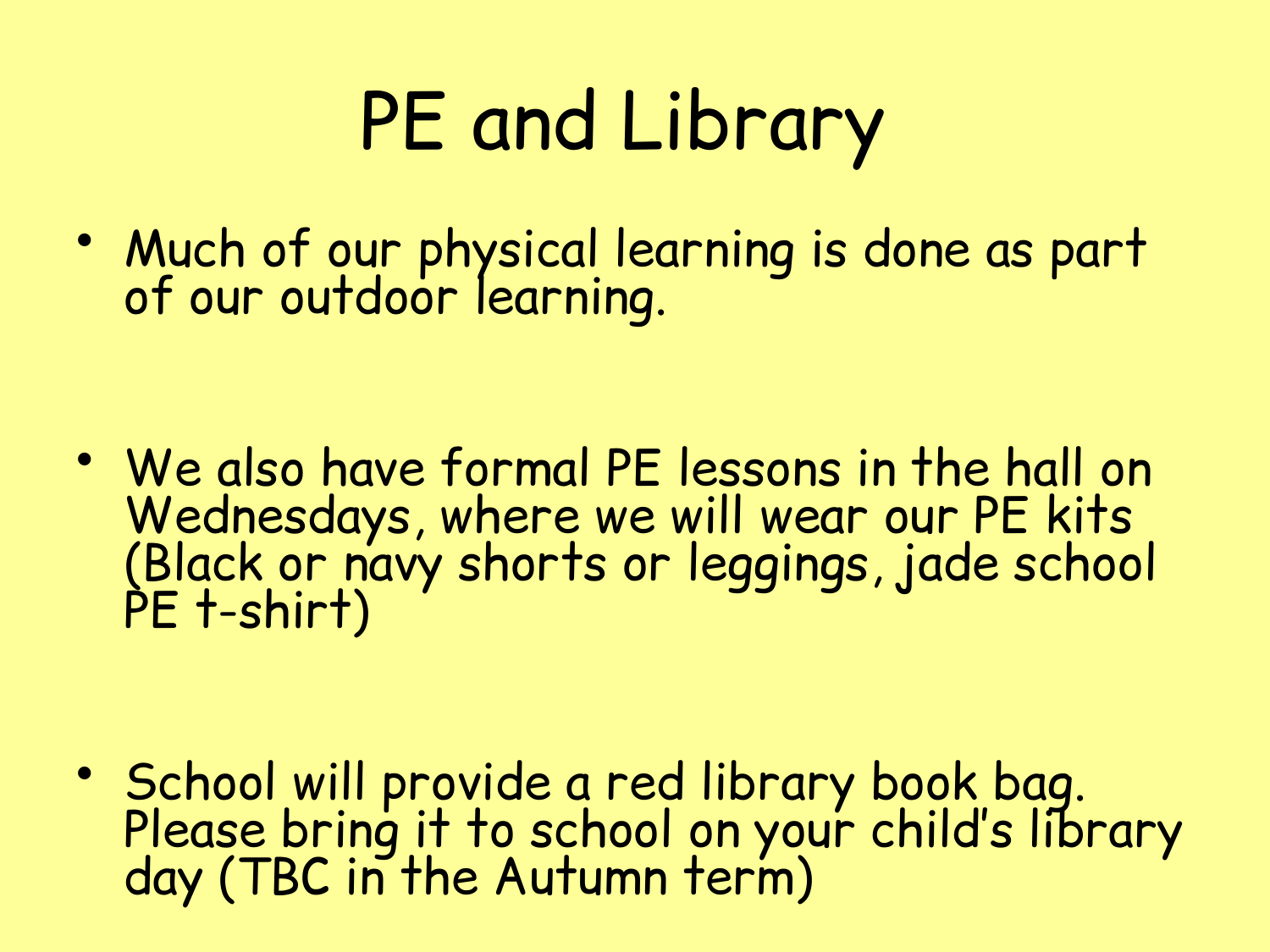

# PE and Library
Much of our physical learning is done as part of our outdoor learning.

We also have formal PE lessons in the hall on Wednesdays, where we will wear our PE kits (Black or navy shorts or leggings, jade school PE t-shirt)

School will provide a red library book bag. Please bring it to school on your child’s library day (TBC in the Autumn term)